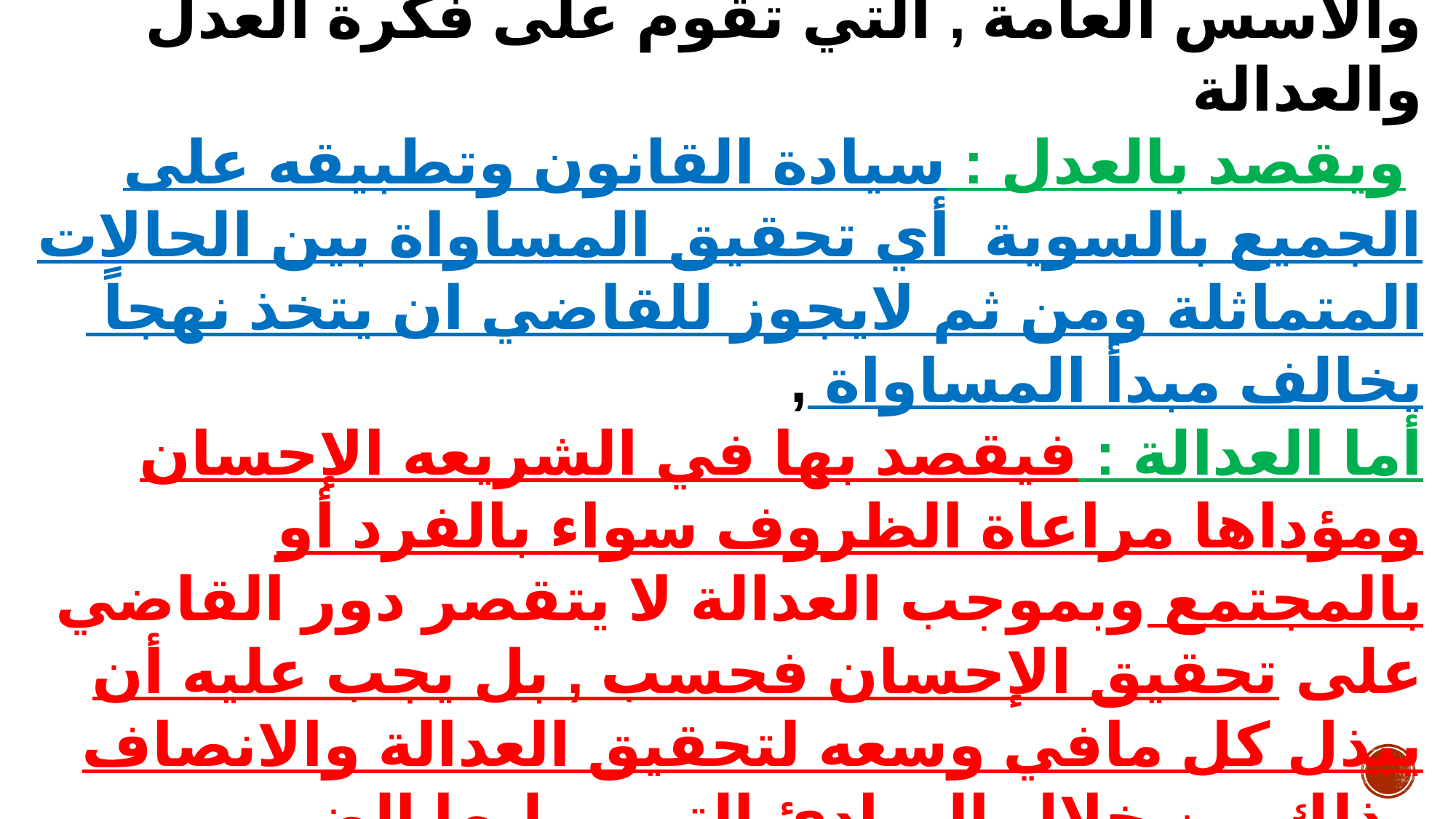

تشتمل الشريعة على العديد من المبادئ والأسس العامة , التي تقوم على فكرة العدل والعدالة
 ويقصد بالعدل : سيادة القانون وتطبيقه على الجميع بالسوية  أي تحقيق المساواة بين الحالات المتماثلة ومن ثم لايجوز للقاضي ان يتخذ نهجاً  يخالف مبدأ المساواة ,
أما العدالة : فيقصد بها في الشريعه الإحسان ومؤداها مراعاة الظروف سواء بالفرد أو بالمجتمع وبموجب العدالة لا يتقصر دور القاضي على تحقيق الإحسان فحسب , بل يجب عليه أن يبذل كل مافي وسعه لتحقيق العدالة والانصاف وذلك من خلال المبادئ التي يمليها الضمير والمثل العليا والاخلاق الحميدة .